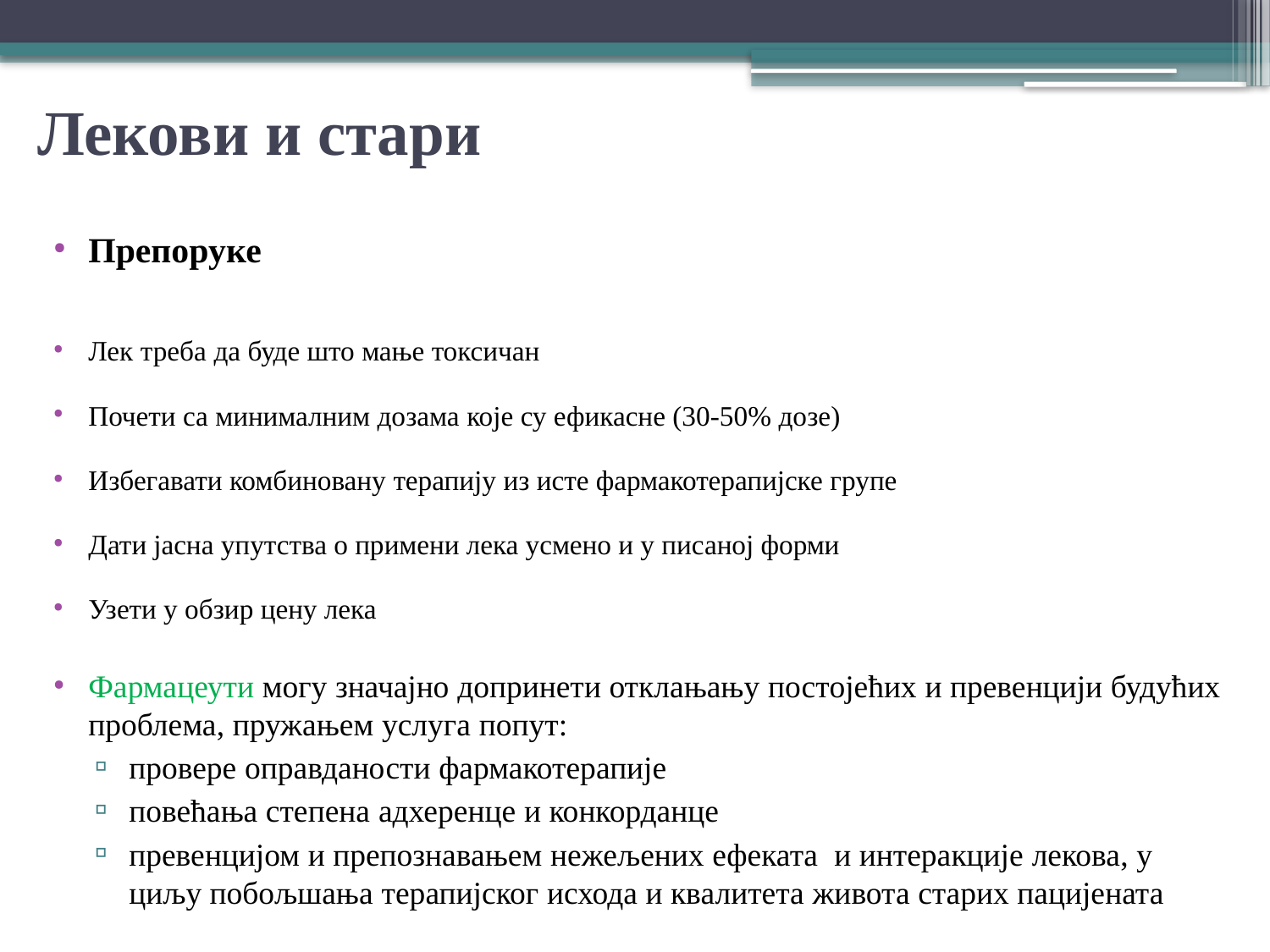

# Лекови и стари

Препоруке

Лек треба да буде што мање токсичан

Почети са минималним дозама које су ефикасне (30-50% дозе)

Избегавати комбиновану терапију из исте фармакотерапијске групе

Дати јасна упутства о примени лека усмено и у писаној форми

Узети у обзир цену лека

Фармацеути могу значајно допринети отклањању постојећих и превенцији будућих проблема, пружањем услуга попут:
провере оправданости фармакотерапије
повећања степена адхеренце и конкорданце
превенцијом и препознавањем нежељених ефеката  и интеракције лекова, у циљу побољшања терапијског исхода и квалитета живота старих пацијената